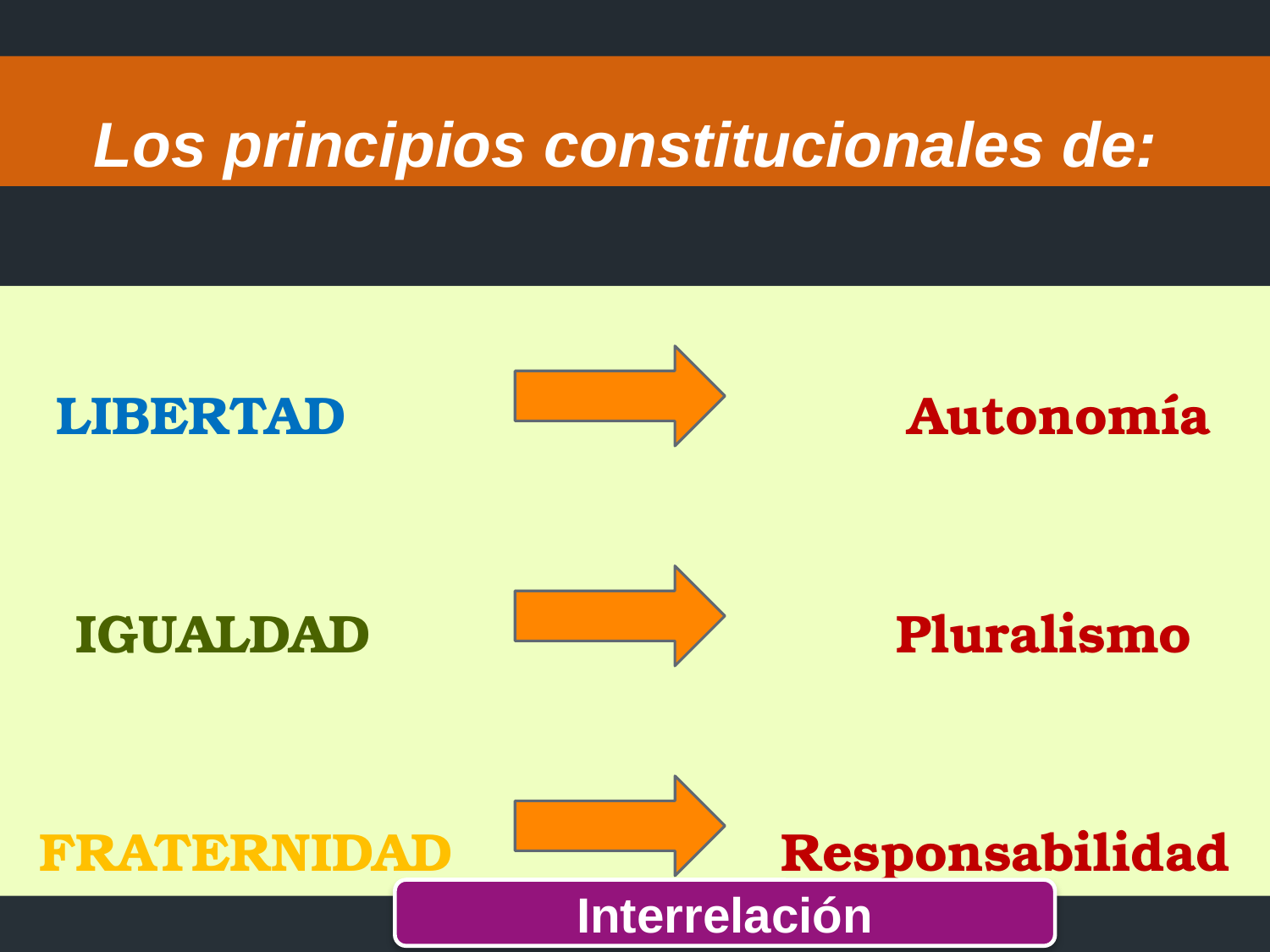

Los principios constitucionales de:

LIBERTAD                               Autonomía

IGUALDAD                             Pluralismo

FRATERNIDAD                  Responsabilidad

Interrelación